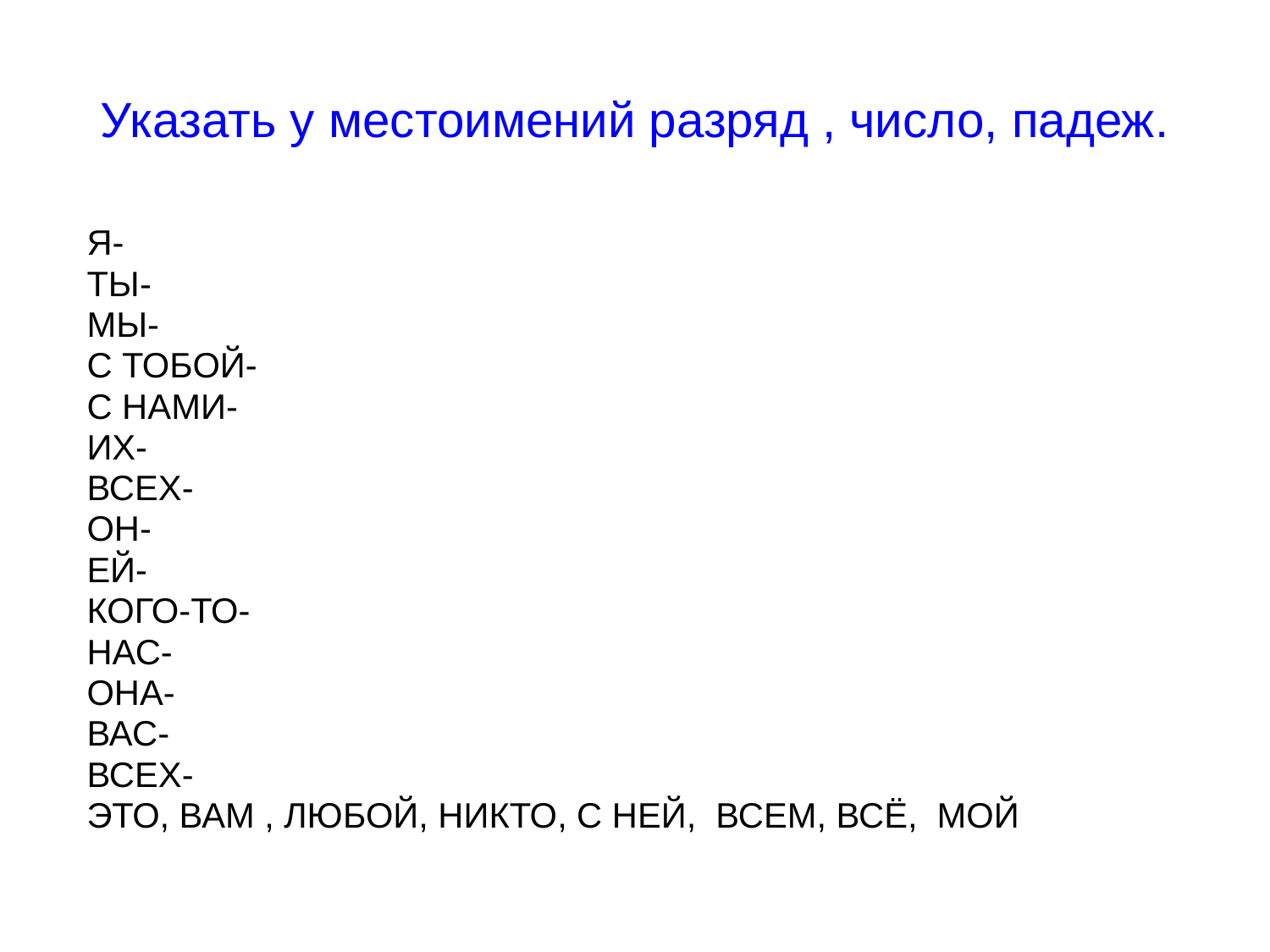

# Указать у местоимений разряд , число, падеж.
Я-
ТЫ-
МЫ-
С ТОБОЙ-
С НАМИ-
ИХ-
ВСЕХ-
ОН-
ЕЙ-
КОГО-ТО-
НАС-
ОНА-
ВАС-
ВСЕХ-
ЭТО, ВАМ , ЛЮБОЙ, НИКТО, С НЕЙ,  ВСЕМ, ВСЁ,  МОЙ